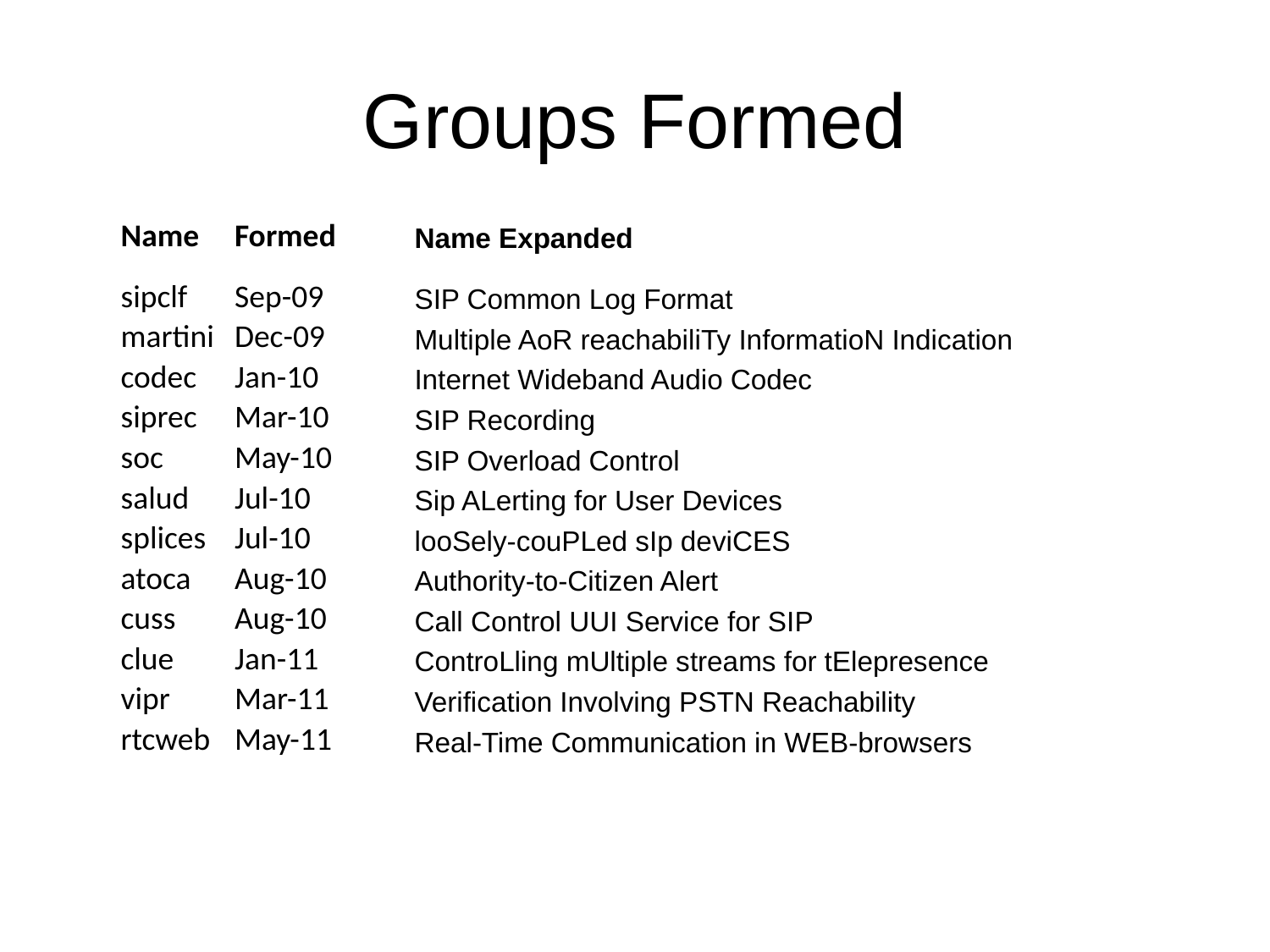

# Groups Formed
| Name | Formed | Name Expanded |
| --- | --- | --- |
| sipclf | Sep-09 | SIP Common Log Format |
| martini | Dec-09 | Multiple AoR reachabiliTy InformatioN Indication |
| codec | Jan-10 | Internet Wideband Audio Codec |
| siprec | Mar-10 | SIP Recording |
| soc | May-10 | SIP Overload Control |
| salud | Jul-10 | Sip ALerting for User Devices |
| splices | Jul-10 | looSely-couPLed sIp deviCES |
| atoca | Aug-10 | Authority-to-Citizen Alert |
| cuss | Aug-10 | Call Control UUI Service for SIP |
| clue | Jan-11 | ControLling mUltiple streams for tElepresence |
| vipr | Mar-11 | Verification Involving PSTN Reachability |
| rtcweb | May-11 | Real-Time Communication in WEB-browsers |